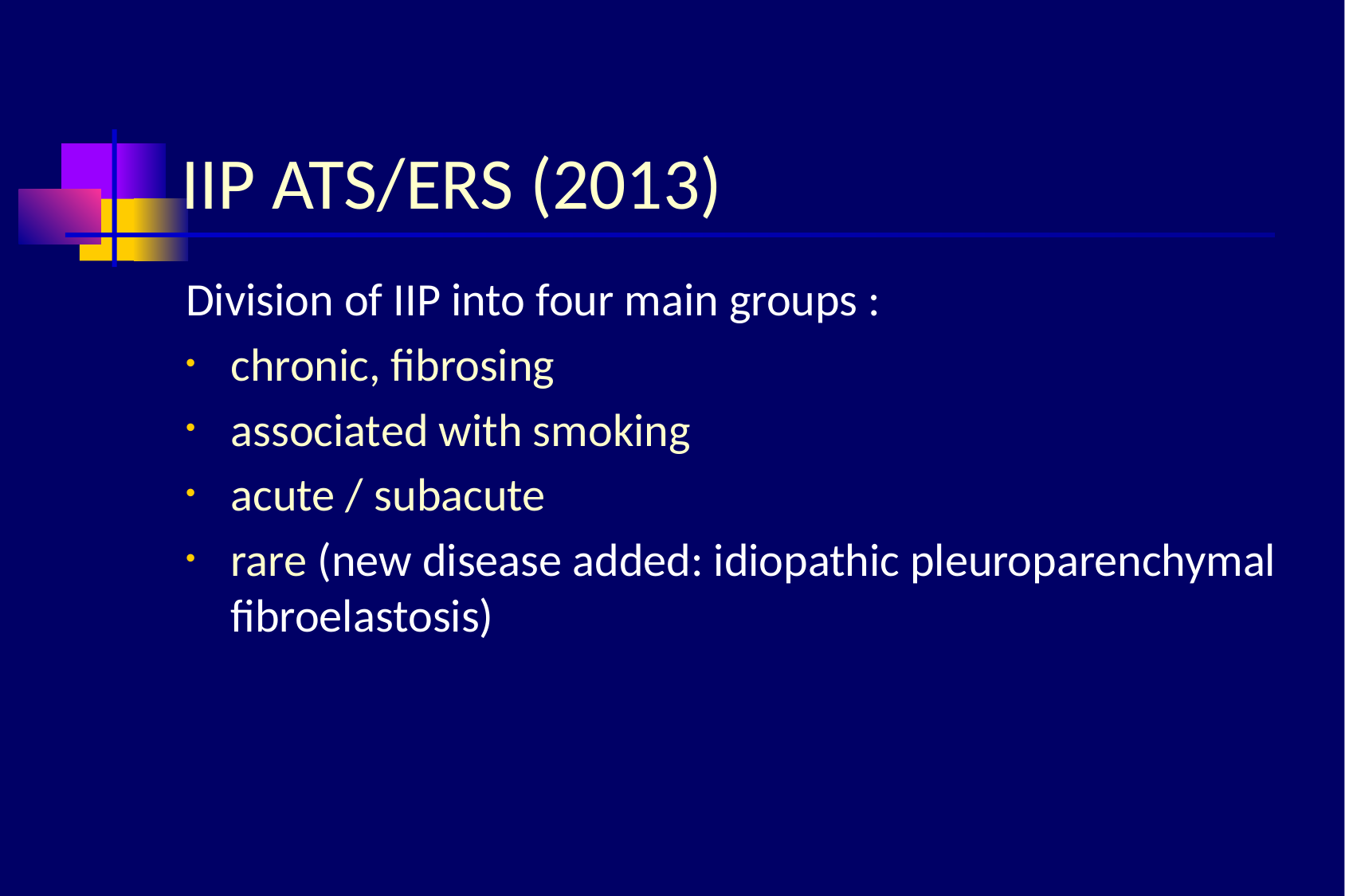

# IIP ATS/ERS (2013)
Division of IIP into four main groups :
chronic, fibrosing
associated with smoking
acute / subacute
rare (new disease added: idiopathic pleuroparenchymal fibroelastosis)